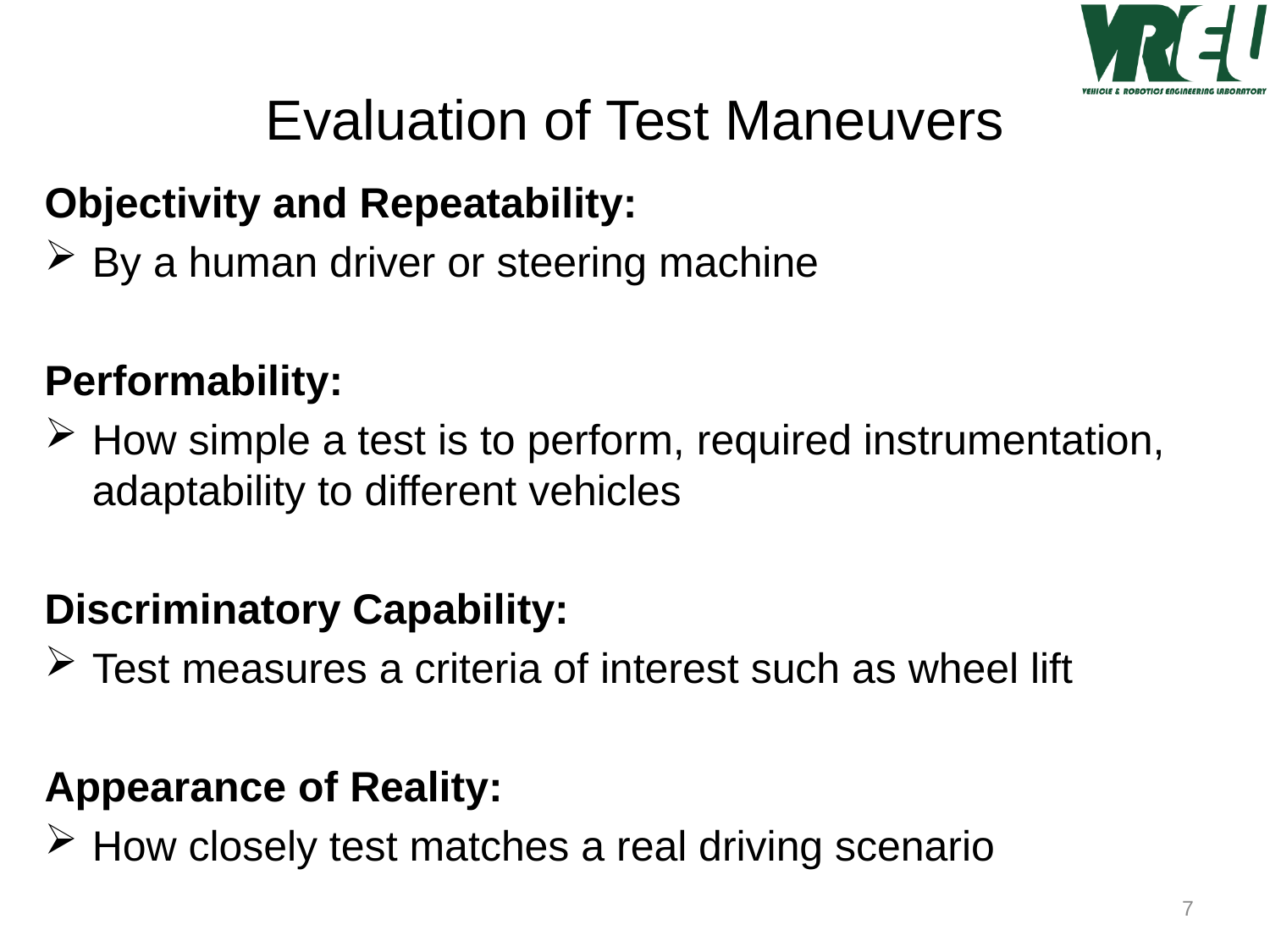

# Evaluation of Test Maneuvers
Objectivity and Repeatability:
By a human driver or steering machine

Performability:
How simple a test is to perform, required instrumentation, adaptability to different vehicles

Discriminatory Capability:
Test measures a criteria of interest such as wheel lift

Appearance of Reality:
How closely test matches a real driving scenario
7